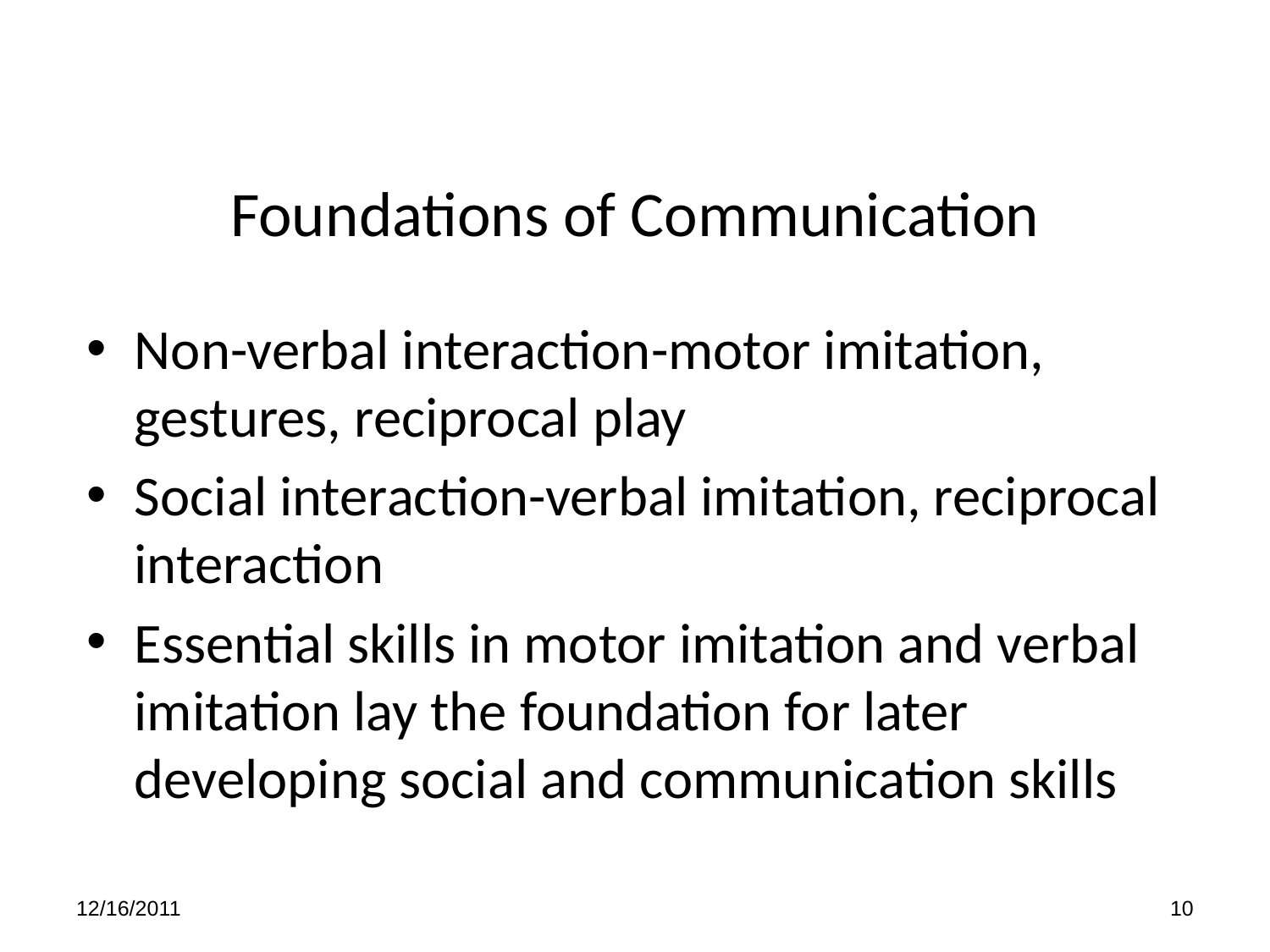

# Foundations of Communication
Non-verbal interaction-motor imitation, gestures, reciprocal play
Social interaction-verbal imitation, reciprocal interaction
Essential skills in motor imitation and verbal imitation lay the foundation for later developing social and communication skills
12/16/2011
10